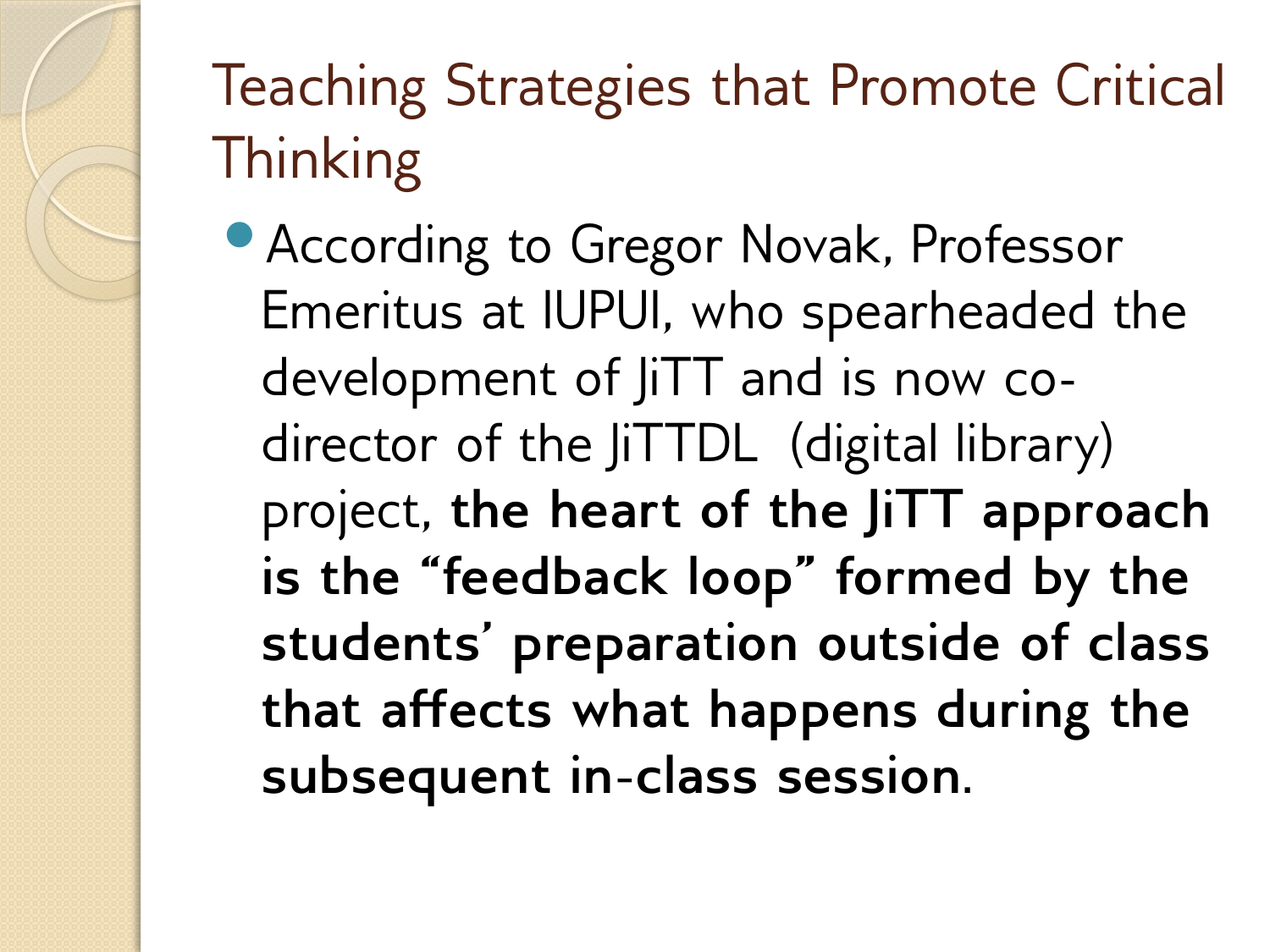

# Teaching Strategies that Promote Critical Thinking
According to Gregor Novak, Professor Emeritus at IUPUI, who spearheaded the development of JiTT and is now co-director of the JiTTDL  (digital library) project, the heart of the JiTT approach is the “feedback loop” formed by the students’ preparation outside of class that affects what happens during the subsequent in-class session.